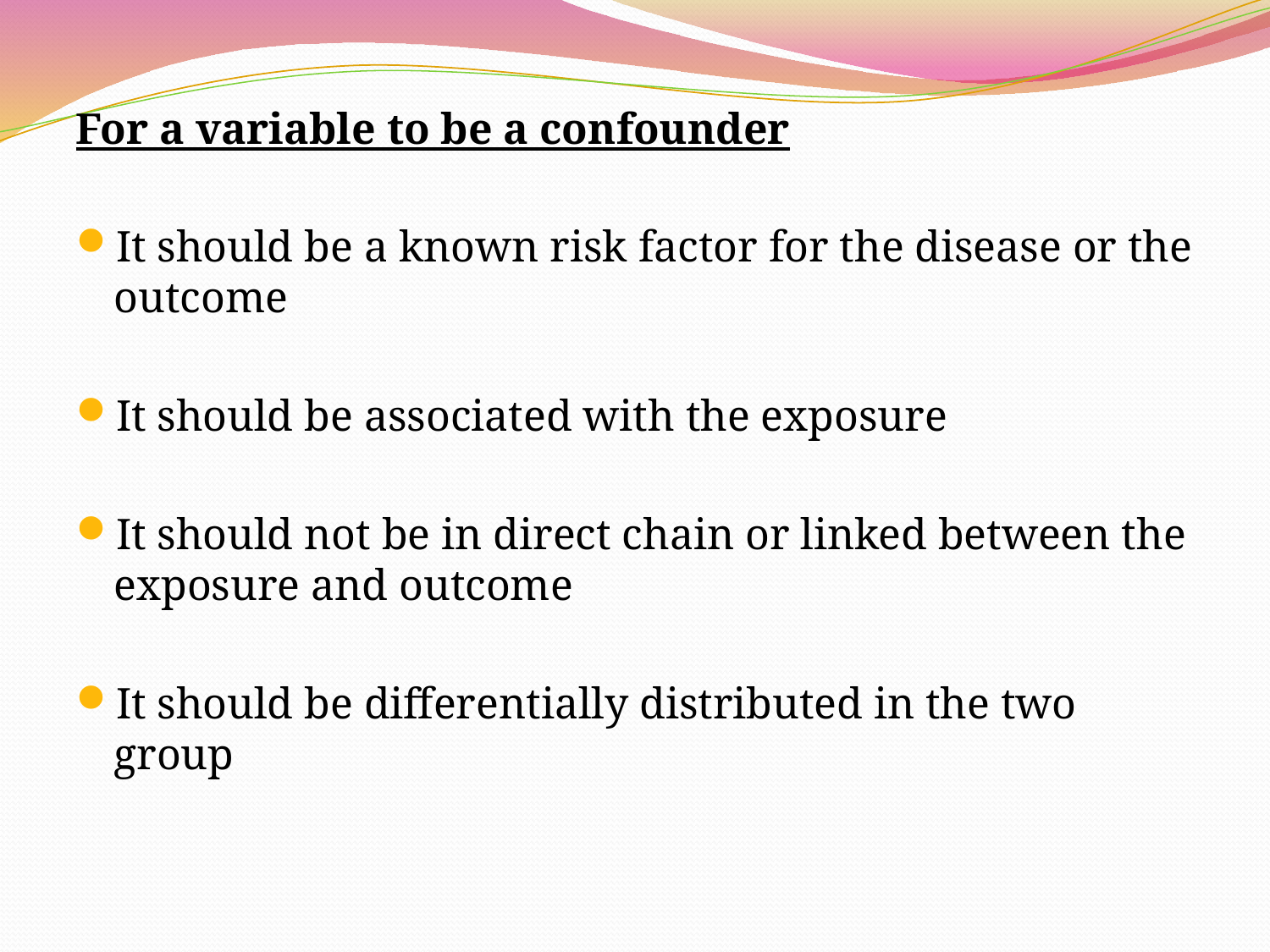

#
For a variable to be a confounder

It should be a known risk factor for the disease or the outcome

It should be associated with the exposure

It should not be in direct chain or linked between the exposure and outcome

It should be differentially distributed in the two group